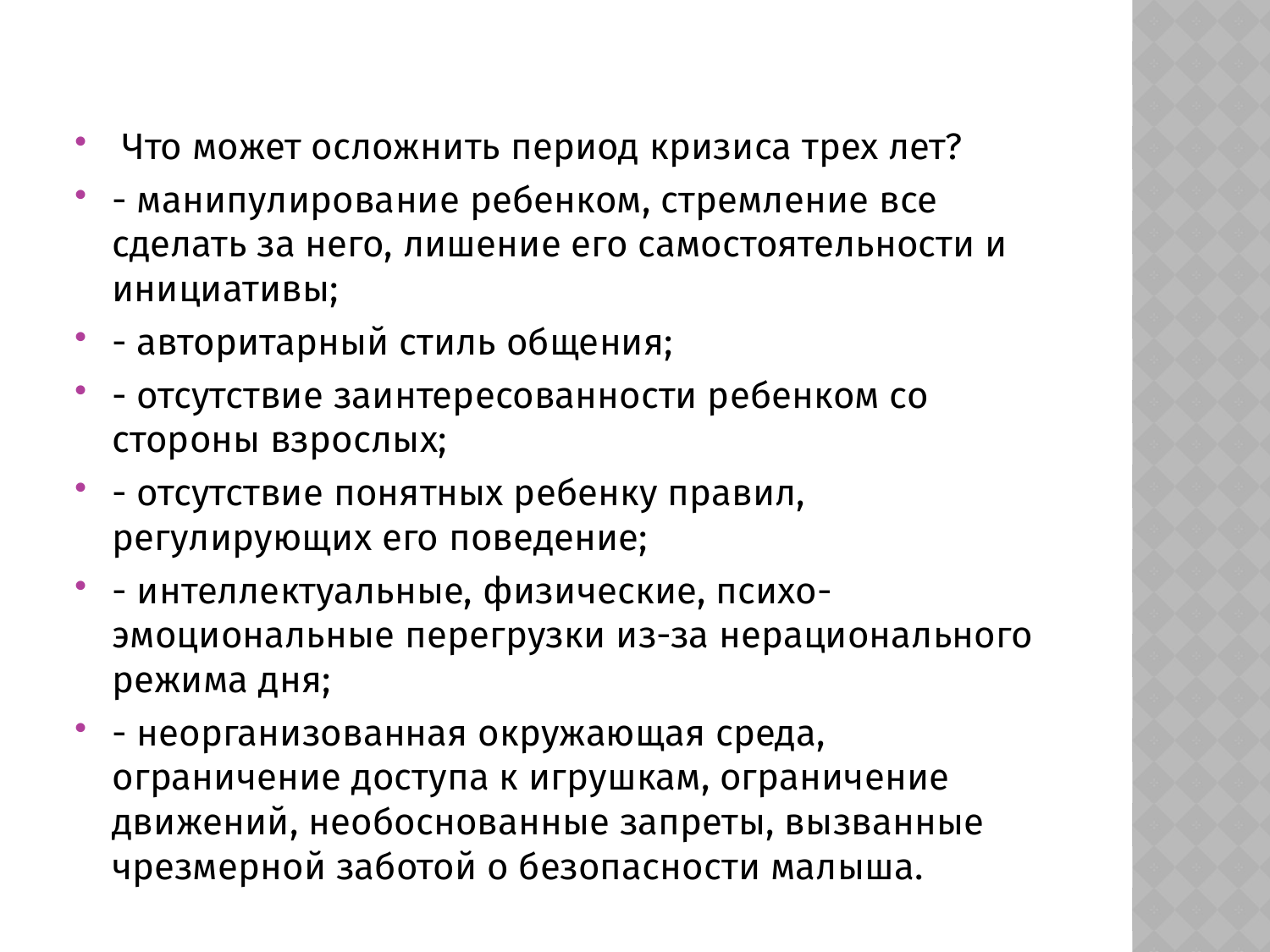

Что может осложнить период кризиса трех лет?
- манипулирование ребенком, стремление все сделать за него, лишение его самостоятельности и инициативы;
- авторитарный стиль общения;
- отсутствие заинтересованности ребенком со стороны взрослых;
- отсутствие понятных ребенку правил, регулирующих его поведение;
- интеллектуальные, физические, психо-эмоциональные перегрузки из-за нерационального режима дня;
- неорганизованная окружающая среда, ограничение доступа к игрушкам, ограничение движений, необоснованные запреты, вызванные чрезмерной заботой о безопасности малыша.